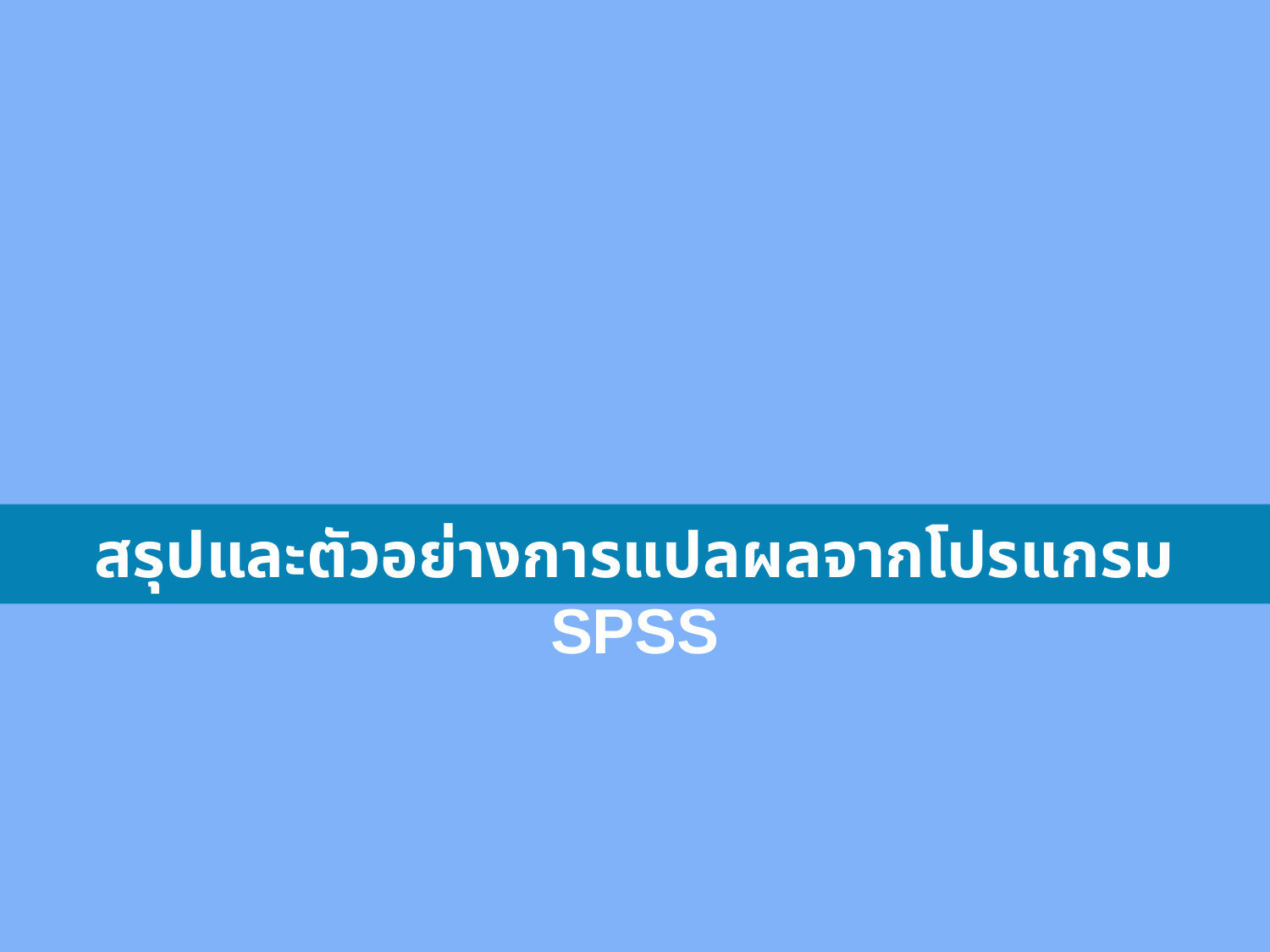

สรุปและตัวอย่างการแปลผลจากโปรแกรม SPSS